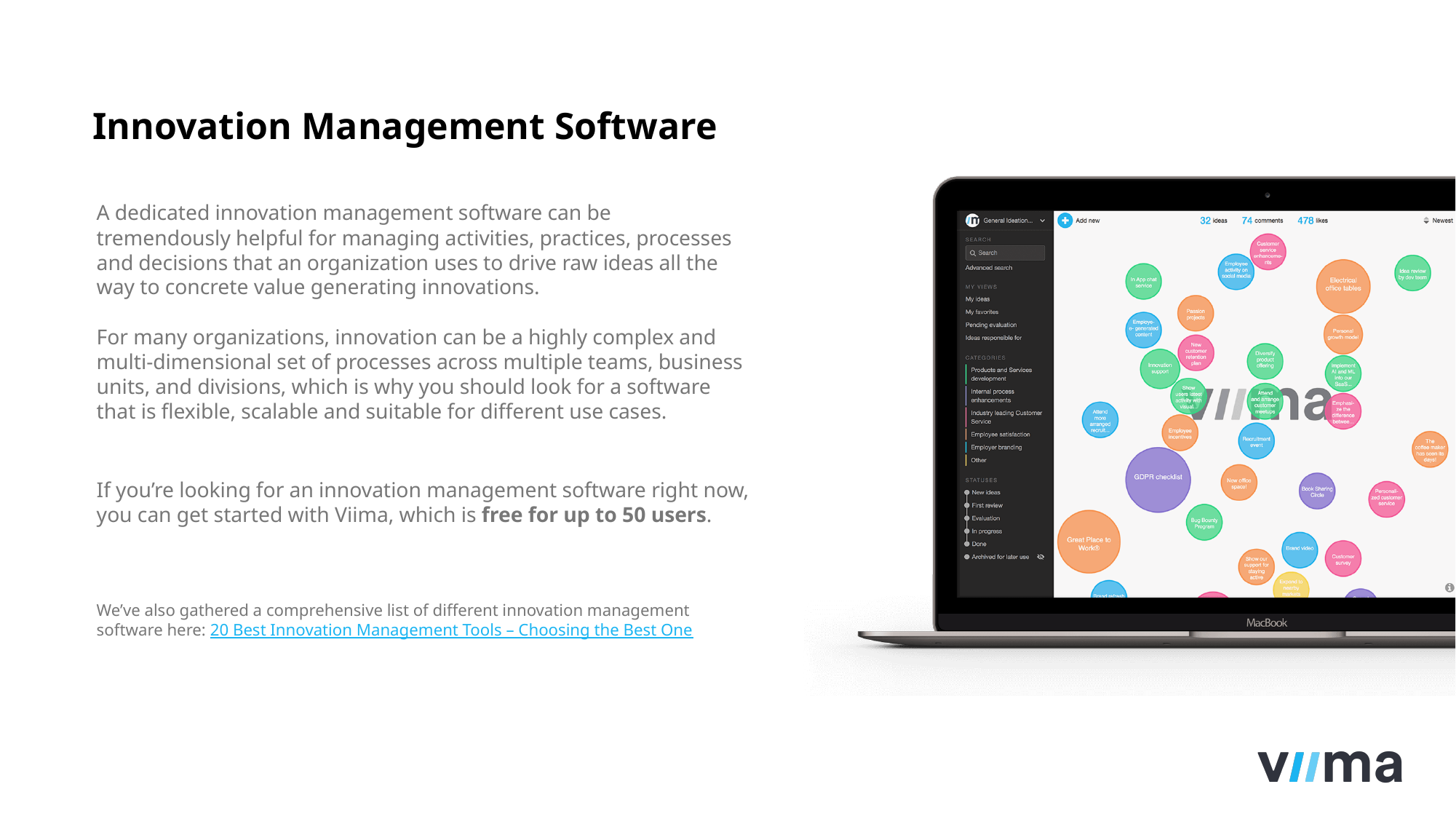

# Innovation Management Software
A dedicated innovation management software can be tremendously helpful for managing activities, practices, processes and decisions that an organization uses to drive raw ideas all the way to concrete value generating innovations.
For many organizations, innovation can be a highly complex and multi-dimensional set of processes across multiple teams, business units, and divisions, which is why you should look for a software that is flexible, scalable and suitable for different use cases.

If you’re looking for an innovation management software right now, you can get started with Viima, which is free for up to 50 users.

We’ve also gathered a comprehensive list of different innovation management software here: 20 Best Innovation Management Tools – Choosing the Best One